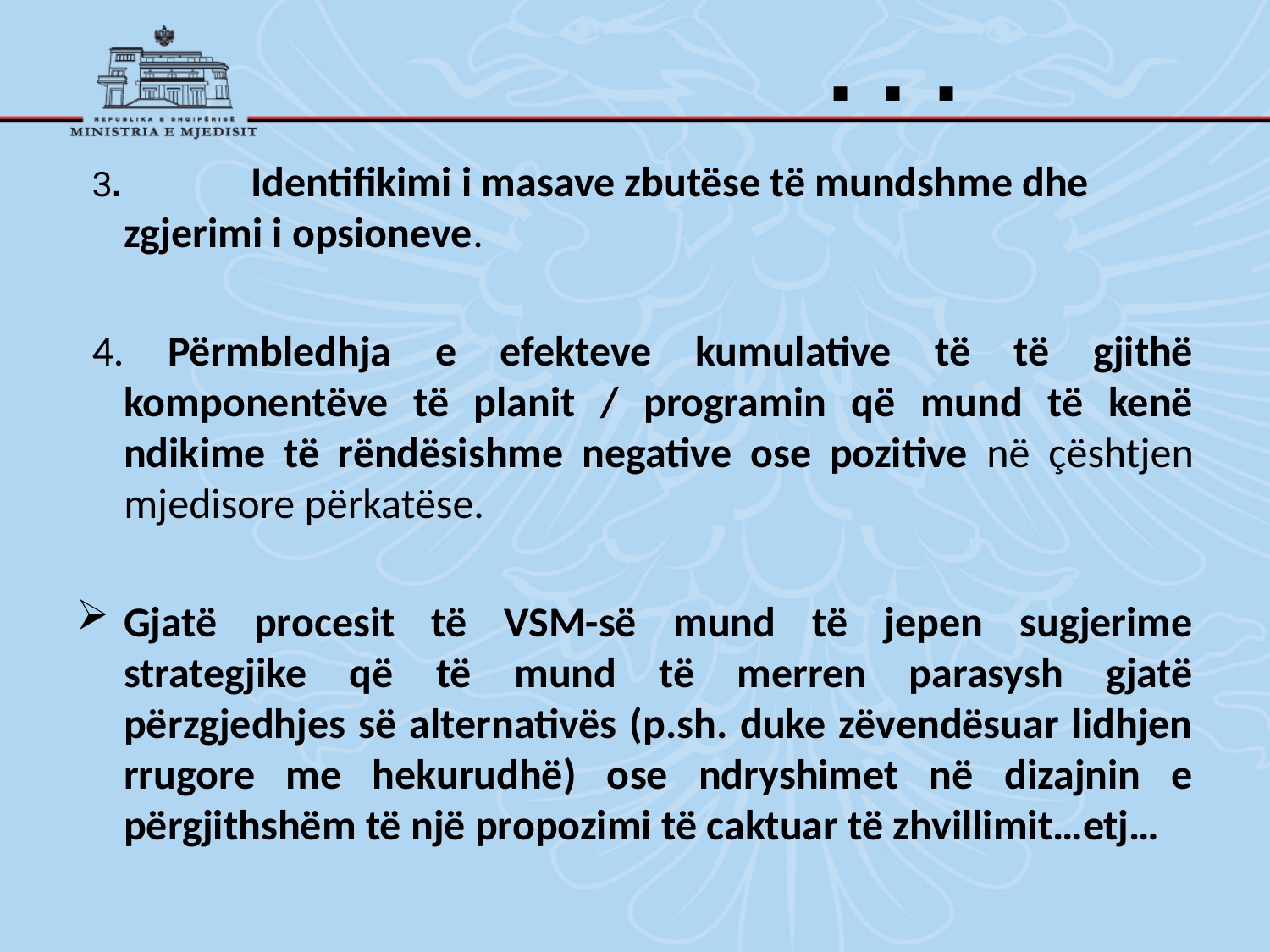

. . .
3.		Identifikimi i masave zbutëse të mundshme dhe zgjerimi i opsioneve.

4. Përmbledhja e efekteve kumulative të të gjithë komponentëve të planit / programin që mund të kenë ndikime të rëndësishme negative ose pozitive në çështjen mjedisore përkatëse.

Gjatë procesit të VSM-së mund të jepen sugjerime strategjike që të mund të merren parasysh gjatë përzgjedhjes së alternativës (p.sh. duke zëvendësuar lidhjen rrugore me hekurudhë) ose ndryshimet në dizajnin e përgjithshëm të një propozimi të caktuar të zhvillimit…etj…